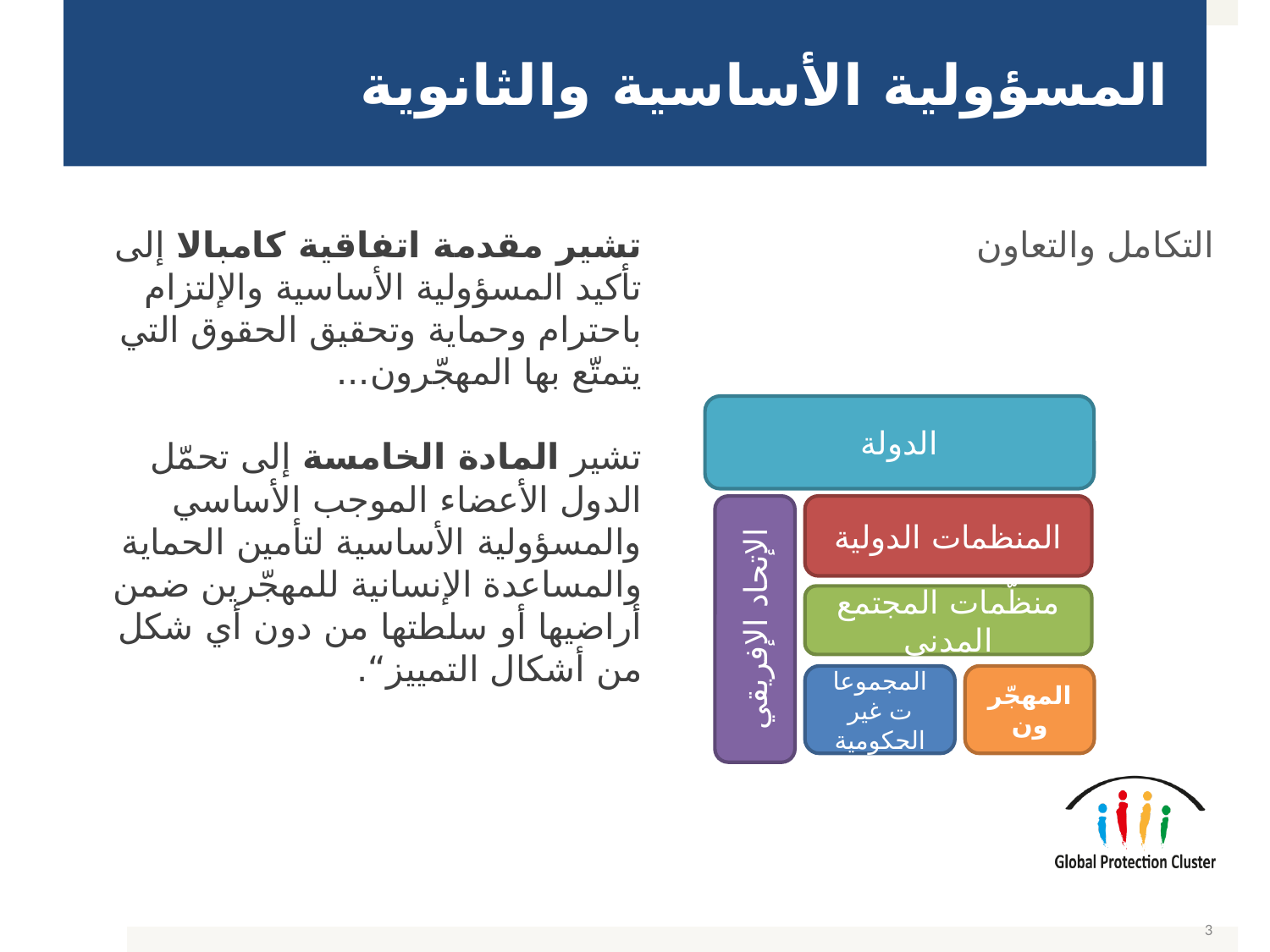

# المسؤولية الأساسية والثانوية
تشير مقدمة اتفاقية كامبالا إلى تأكيد المسؤولية الأساسية والإلتزام باحترام وحماية وتحقيق الحقوق التي يتمتّع بها المهجّرون...

تشير المادة الخامسة إلى تحمّل الدول الأعضاء الموجب الأساسي والمسؤولية الأساسية لتأمين الحماية والمساعدة الإنسانية للمهجّرين ضمن أراضيها أو سلطتها من دون أي شكل من أشكال التمييز“.

التكامل والتعاون

الدولة
المنظمات الدولية
منظّمات المجتمع المدني
الإتحاد الإفريقي
المجموعات غير الحكومية
المهجّرون